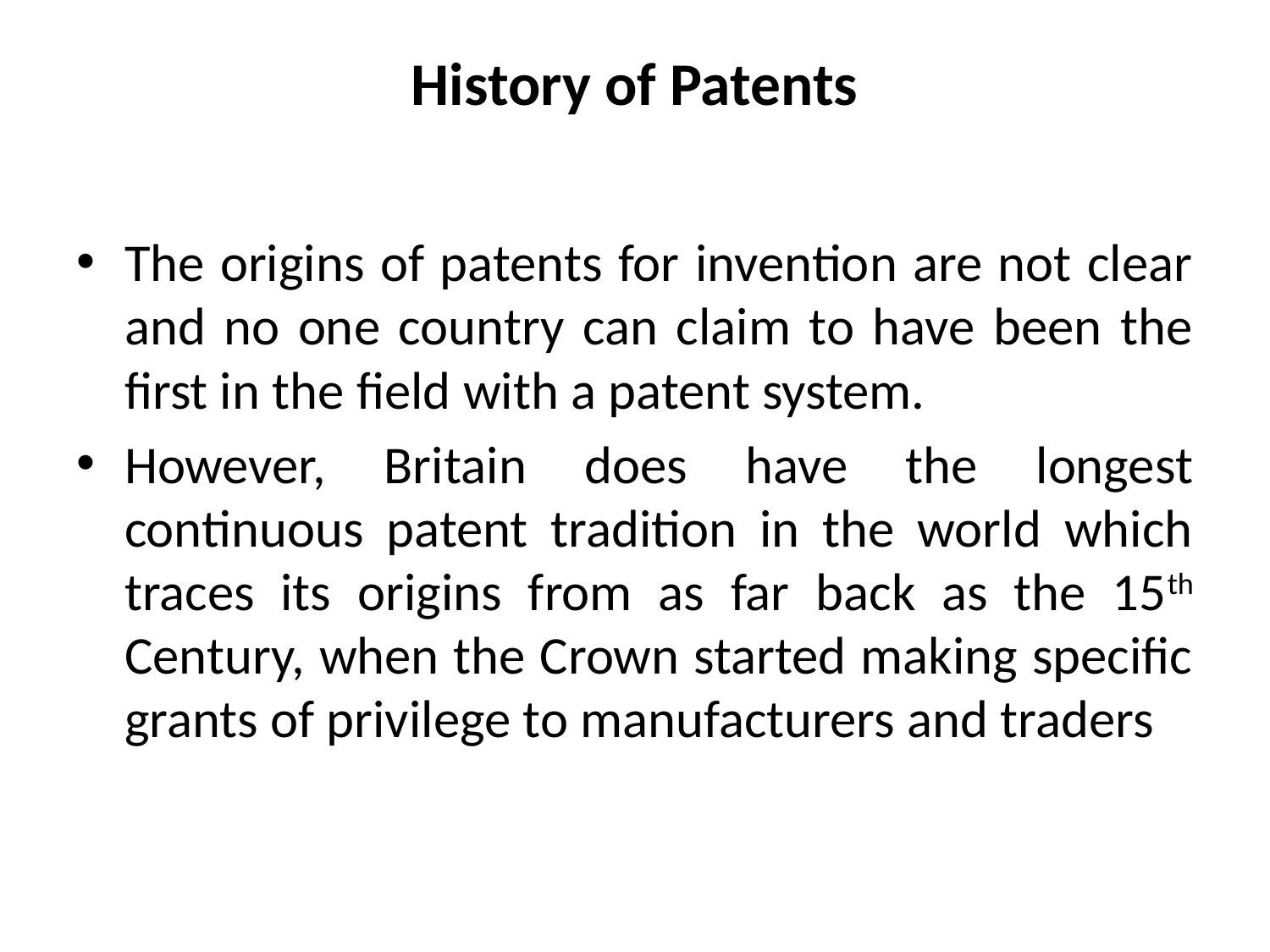

# History of Patents
The origins of patents for invention are not clear and no one country can claim to have been the first in the field with a patent system.
However, Britain does have the longest continuous patent tradition in the world which traces its origins from as far back as the 15th Century, when the Crown started making specific grants of privilege to manufacturers and traders